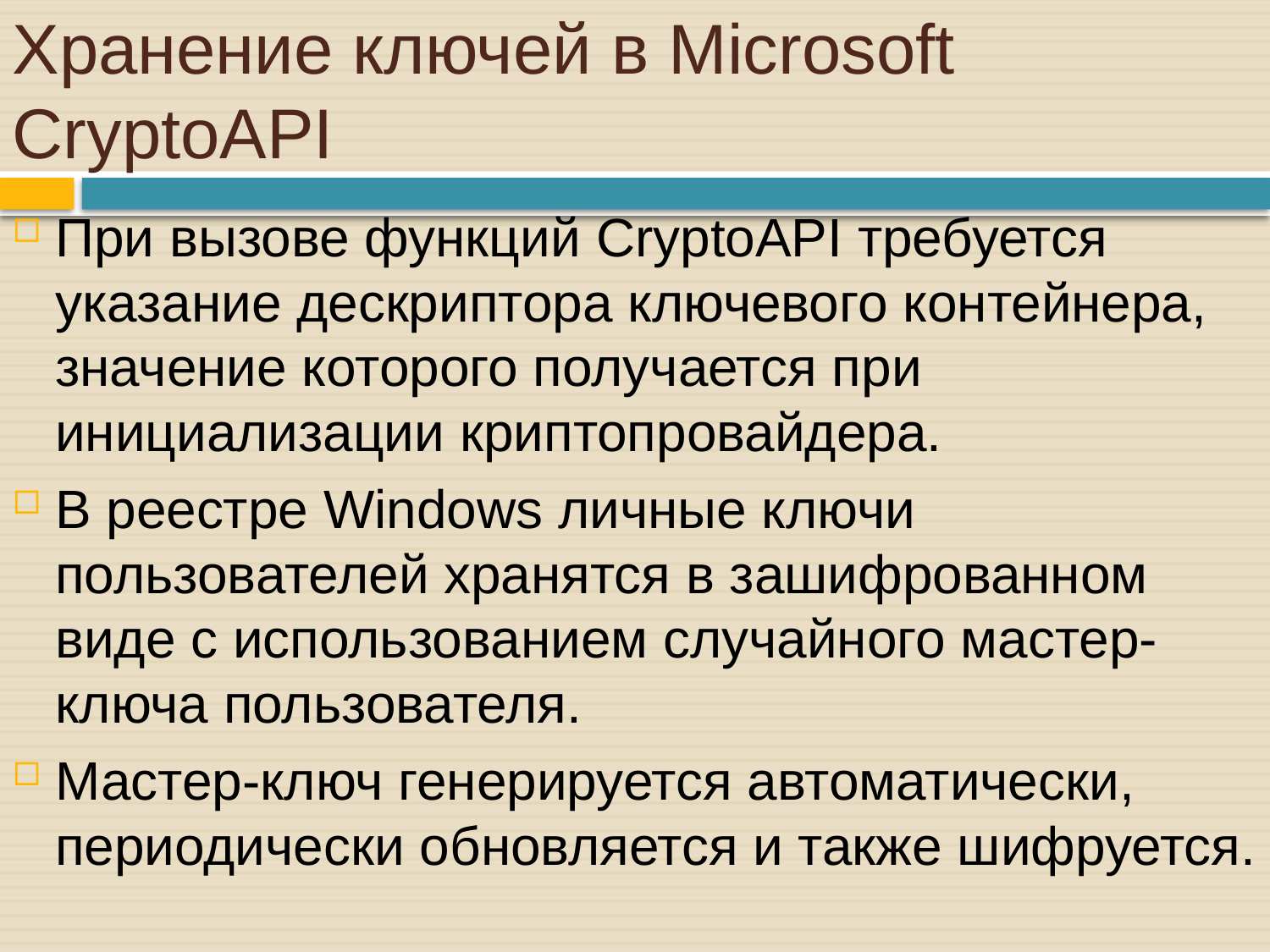

# Хранение ключей в Microsoft CryptoAPI
При вызове функций CryptoAPI требуется указание дескриптора ключевого контейнера, значение которого получается при инициализации криптопровайдера.
В реестре Windows личные ключи пользователей хранятся в зашифрованном виде с использованием случайного мастер-ключа пользователя.
Мастер-ключ генерируется автоматически, периодически обновляется и также шифруется.